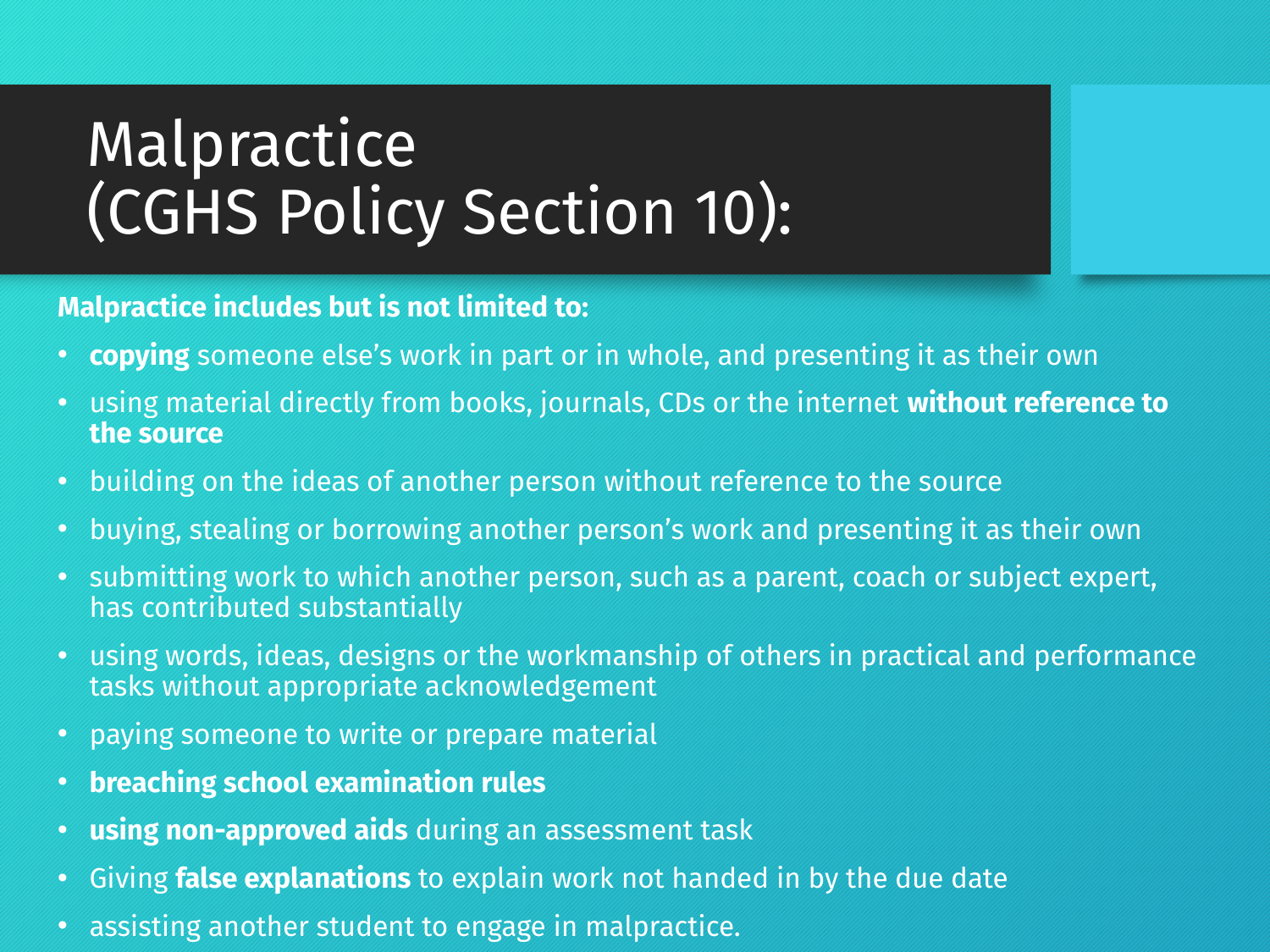

# Malpractice (CGHS Policy Section 10):
Malpractice includes but is not limited to:
copying someone else’s work in part or in whole, and presenting it as their own
using material directly from books, journals, CDs or the internet without reference to the source
building on the ideas of another person without reference to the source
buying, stealing or borrowing another person’s work and presenting it as their own
submitting work to which another person, such as a parent, coach or subject expert, has contributed substantially
using words, ideas, designs or the workmanship of others in practical and performance tasks without appropriate acknowledgement
paying someone to write or prepare material
breaching school examination rules
using non-approved aids during an assessment task
Giving false explanations to explain work not handed in by the due date
assisting another student to engage in malpractice.